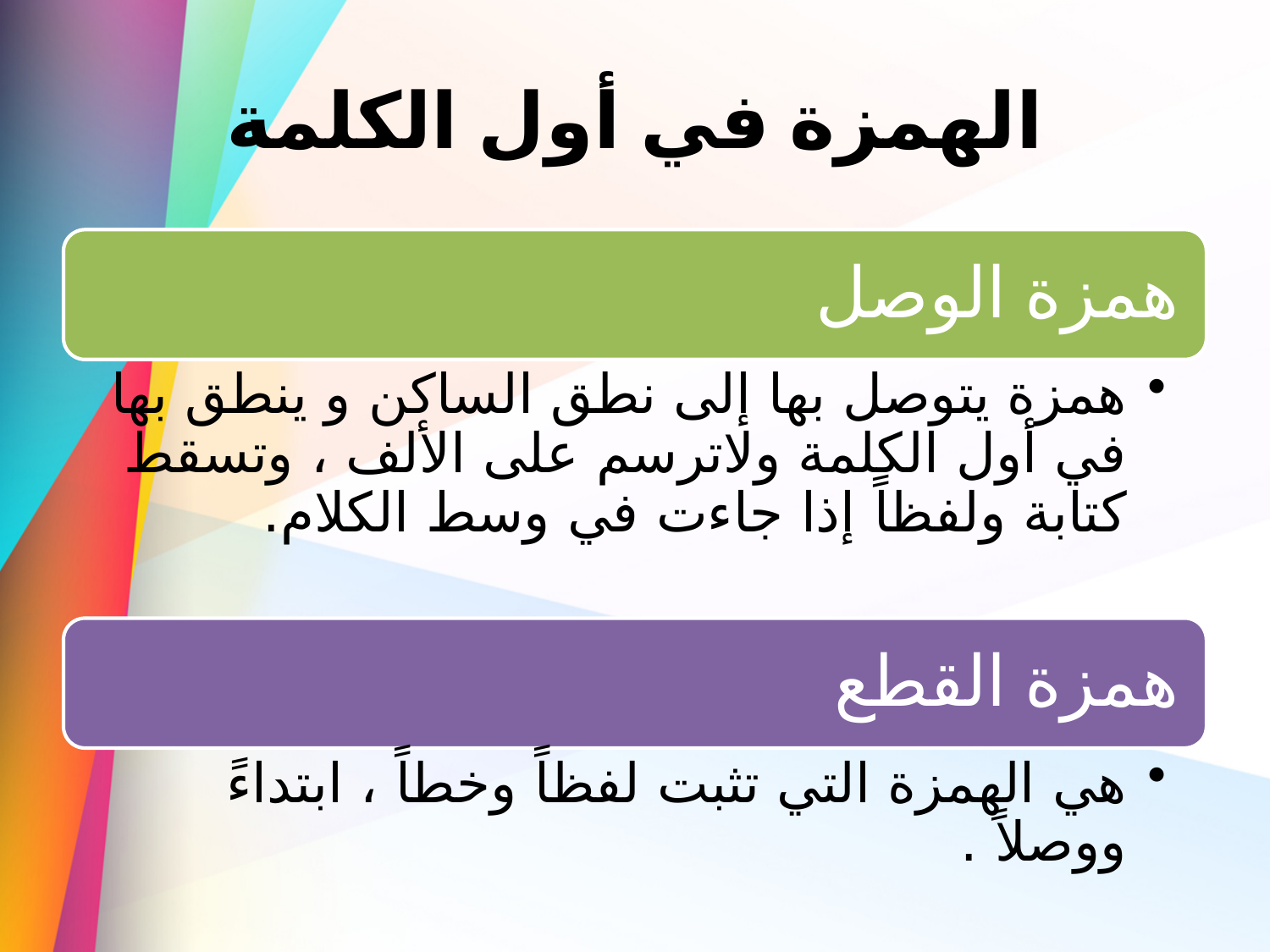

# الهمزة في أول الكلمة
همزة الوصل
همزة يتوصل بها إلى نطق الساكن و ينطق بها في أول الكلمة ولاترسم على الألف ، وتسقط كتابة ولفظاً إذا جاءت في وسط الكلام.
همزة القطع
هي الهمزة التي تثبت لفظاً وخطاً ، ابتداءً ووصلاً .